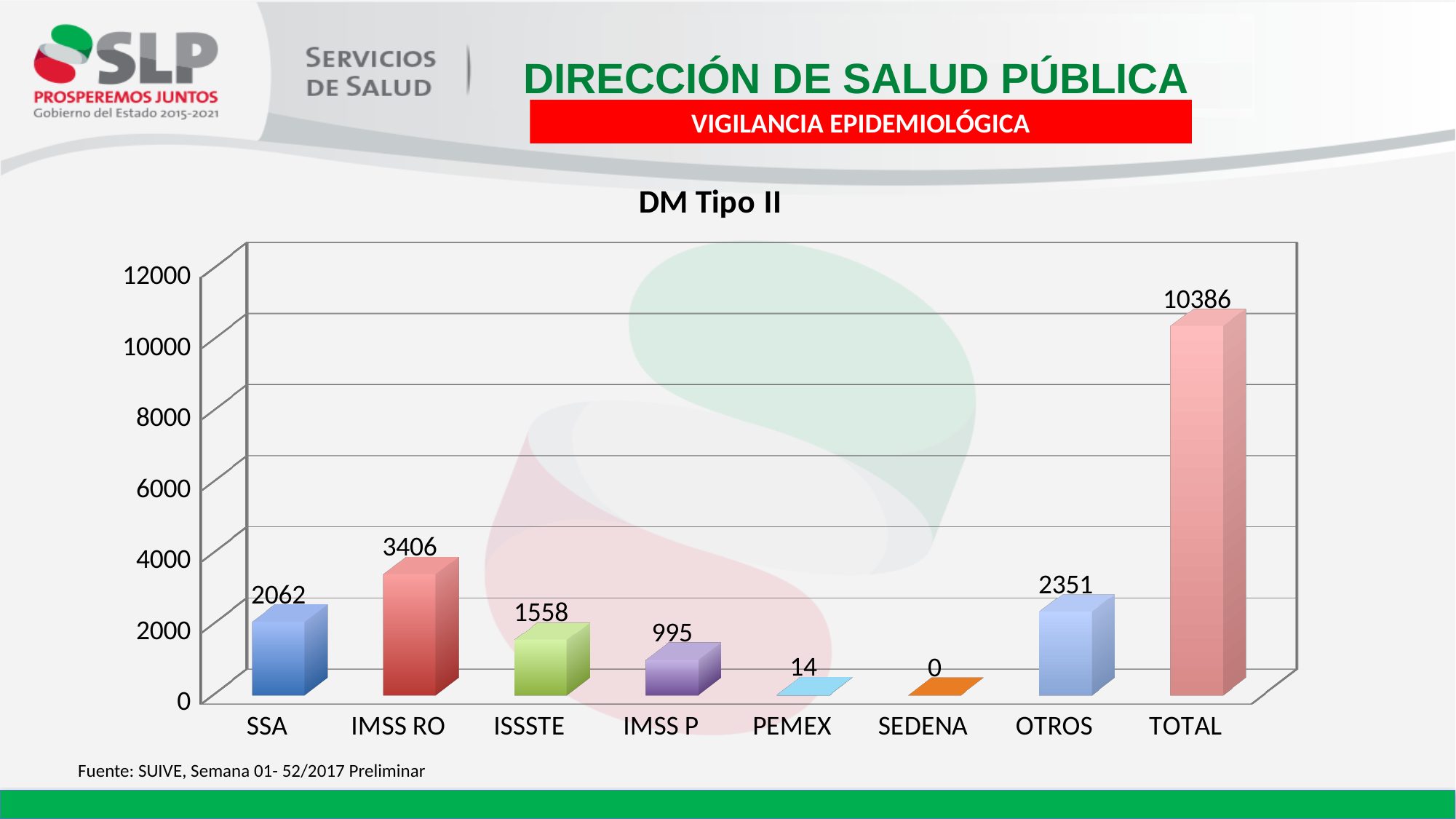

VIGILANCIA EPIDEMIOLÓGICA

[unsupported chart]

Fuente: SUIVE, Semana 01- 52/2017 Preliminar